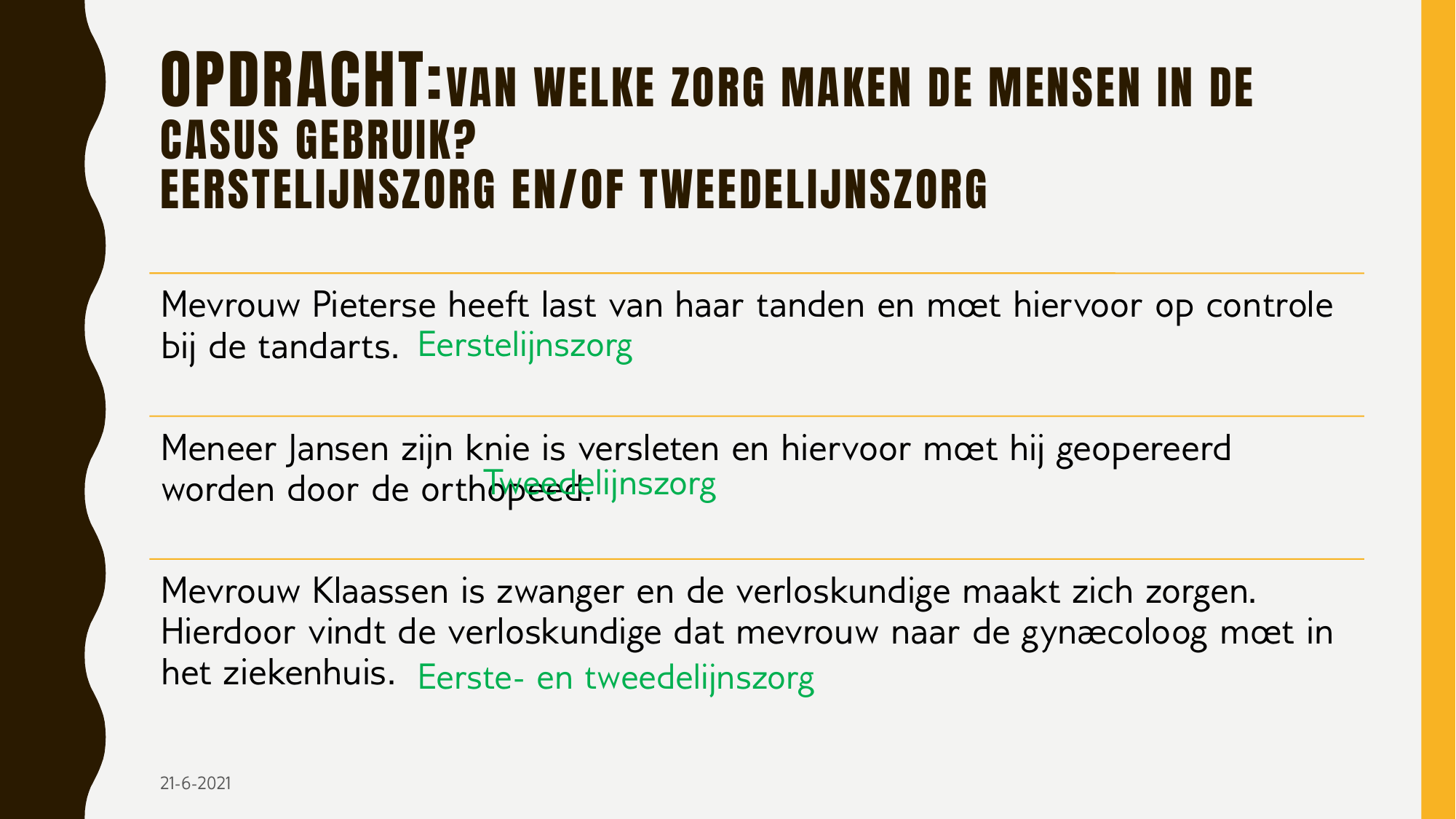

# Opdracht:Van welke zorg maken de mensen in de casus gebruik? Eerstelijnszorg en/of tweedelijnszorg
Mevrouw Pieterse heeft last van haar tanden en moet hiervoor op controle bij de tandarts.
Meneer Jansen zijn knie is versleten en hiervoor moet hij geopereerd worden door de orthopeed.
Mevrouw Klaassen is zwanger en de verloskundige maakt zich zorgen. Hierdoor vindt de verloskundige dat mevrouw naar de gynaecoloog moet in het ziekenhuis.
Eerstelijnszorg
Tweedelijnszorg
Eerste- en tweedelijnszorg
21-6-2021